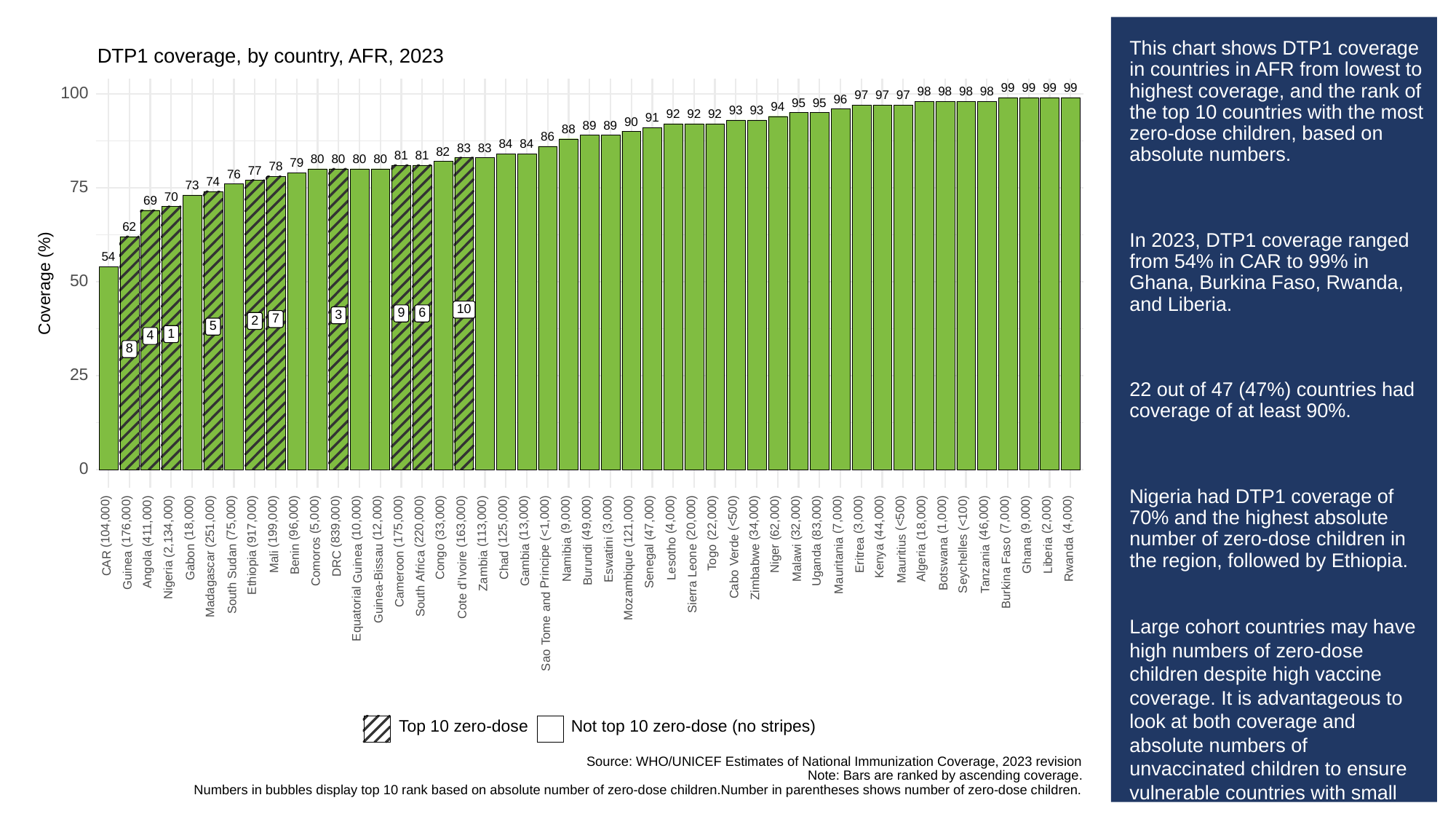

# This chart shows DTP1 coverage in countries in AFR from lowest to highest coverage, and the rank of the top 10 countries with the most zero-dose children, based on absolute numbers.

In 2023, DTP1 coverage ranged from 54% in CAR to 99% in Ghana, Burkina Faso, Rwanda, and Liberia.

22 out of 47 (47%) countries had coverage of at least 90%.

Nigeria had DTP1 coverage of 70% and the highest absolute number of zero-dose children in the region, followed by Ethiopia.

Large cohort countries may have high numbers of zero-dose children despite high vaccine coverage. It is advantageous to look at both coverage and absolute numbers of unvaccinated children to ensure vulnerable countries with small birth cohorts are not missed.

DTP1 coverage, by country, AFR, 2023

99
99
99
99
100
98
98
98
98
97
97
97

96

95
95

94

93
93

92
92
92

91

90

89
89

88

86

84
84

83
83

82
81
81

80
80
80
80

79

78

77

76

74

73
75

70

69

62

54

50
Coverage (%)

10

9
6

3

7

2

5

1

4

8

25

0

(<500)
(<500)
(<100)
(5,000)
(9,000)
(3,000)
(4,000)
(7,000)
(3,000)
(1,000)
(7,000)
(9,000)
(2,000)
(4,000)
(18,000)
(75,000)
(96,000)
(10,000)
(12,000)
(33,000)
(13,000)
(49,000)
(47,000)
(20,000)
(22,000)
(34,000)
(62,000)
(32,000)
(83,000)
(44,000)
(18,000)
(46,000)
(<1,000)
(104,000)
(176,000)
(411,000)
(251,000)
(917,000)
(199,000)
(839,000)
(175,000)
(220,000)
(163,000)
(113,000)
(125,000)
(121,000)
(2,134,000)
Verde
Faso
Eritrea
Ghana
Liberia
Togo
Niger
Mauritius
Lesotho
Namibia
Rwanda
Benin
Eswatini
Kenya
Congo
Leone
Sudan
Algeria
Comoros
Mali
Gabon
Seychelles
Malawi
CAR
Guinea
DRC
Botswana
Uganda
Burundi
Senegal
Principe
Gambia
Chad
Mauritania
Africa
Angola
Tanzania
Guinea
d’Ivoire
Zambia
Ethiopia
Zimbabwe
Nigeria
Cameroon
Madagascar
Guinea-Bissau
Mozambique
Cabo
Burkina
Sierra
South
South
and
Cote
Equatorial
Tome
Sao

Not top 10 zero-dose (no stripes)
Top 10 zero-dose

Source: WHO/UNICEF Estimates of National Immunization Coverage, 2023 revision
Note: Bars are ranked by ascending coverage.
Numbers in bubbles display top 10 rank based on absolute number of zero-dose children.Number in parentheses shows number of zero-dose children.